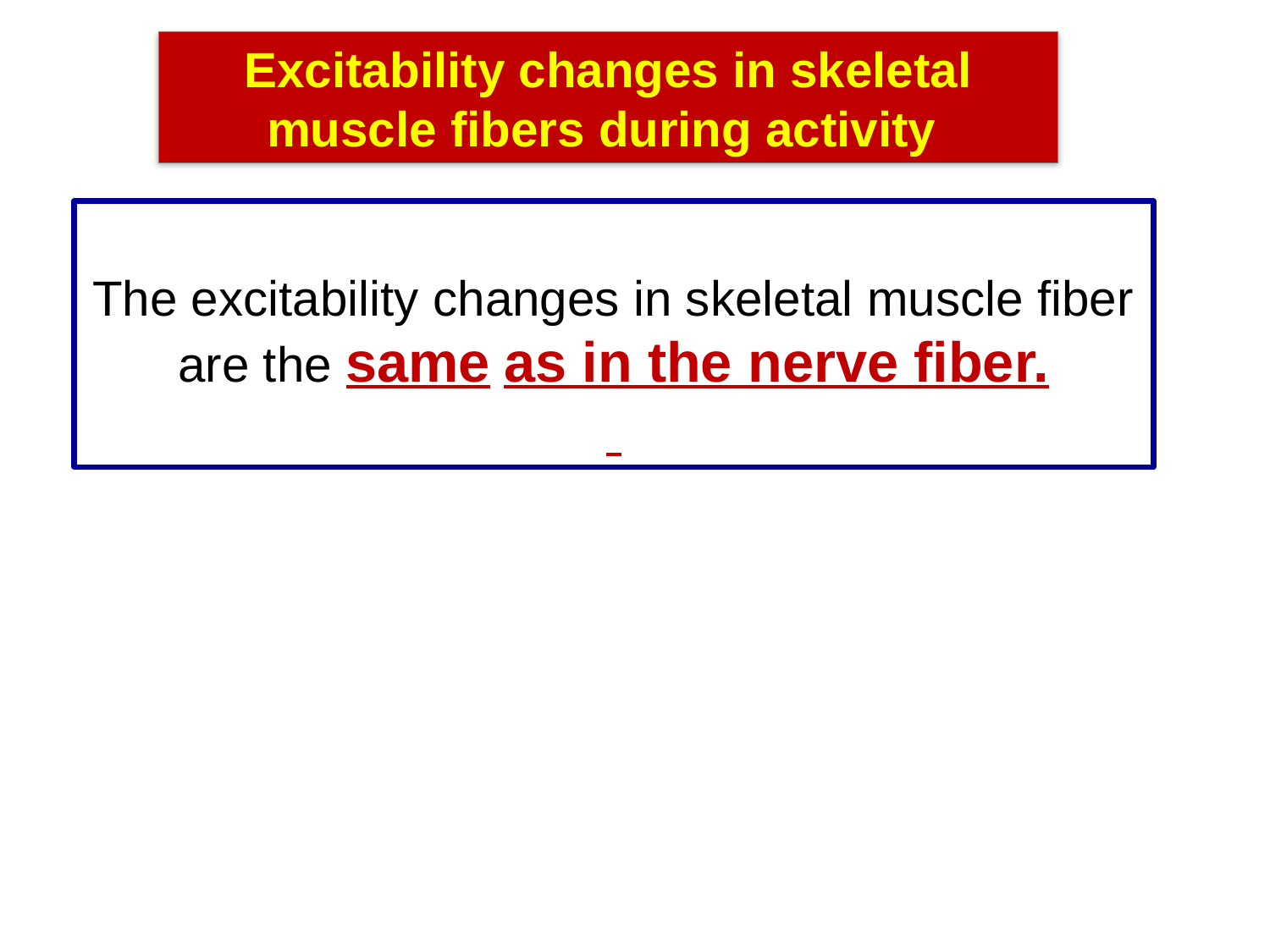

Excitability changes in skeletal muscle fibers during activity

The excitability changes in skeletal muscle fiber are the same as in the nerve fiber.